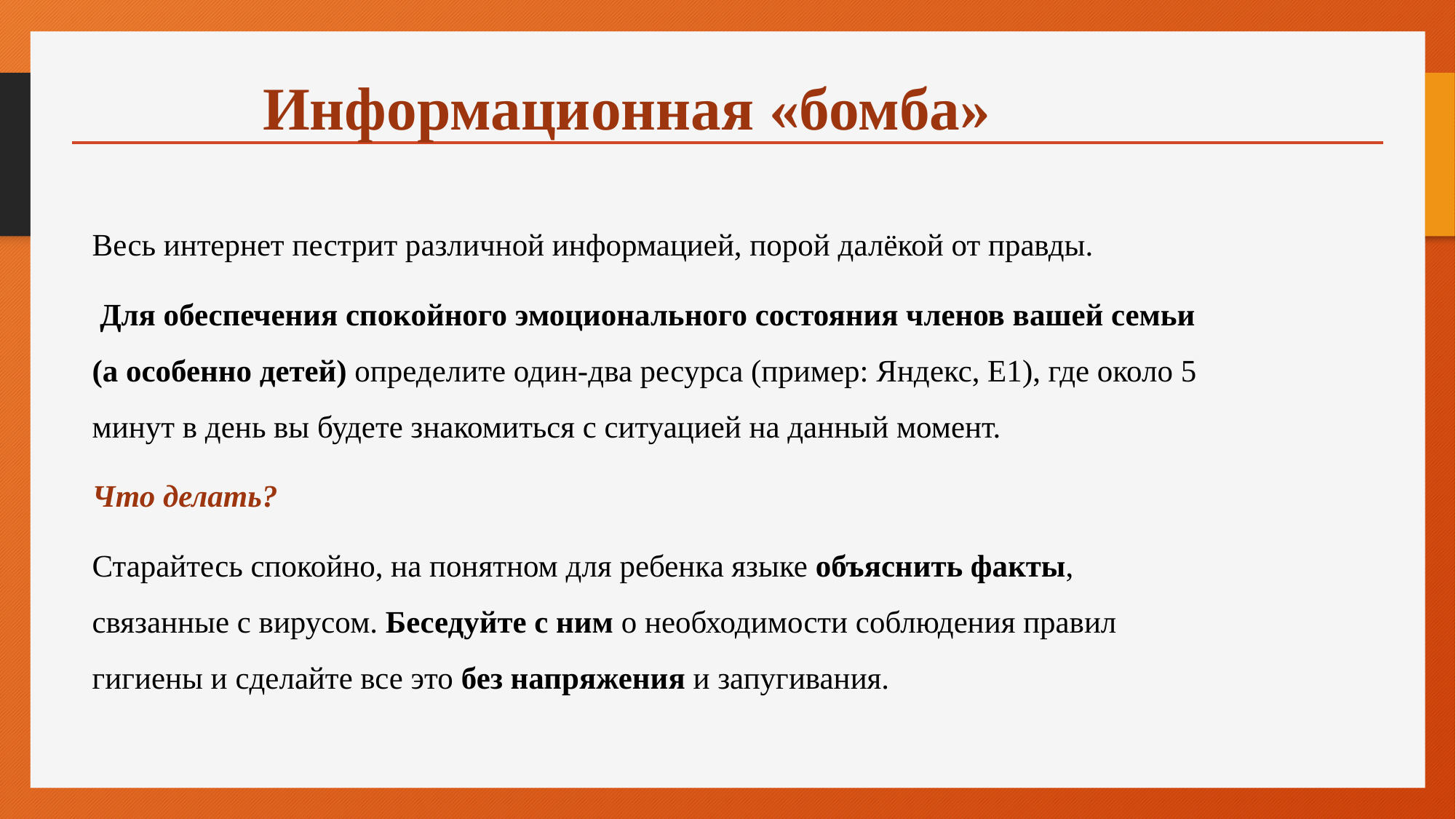

# Информационная «бомба»
Весь интернет пестрит различной информацией, порой далёкой от правды.
 Для обеспечения спокойного эмоционального состояния членов вашей семьи (а особенно детей) определите один-два ресурса (пример: Яндекс, Е1), где около 5 минут в день вы будете знакомиться с ситуацией на данный момент.
Что делать?
Старайтесь спокойно, на понятном для ребенка языке объяснить факты, связанные с вирусом. Беседуйте с ним о необходимости соблюдения правил гигиены и сделайте все это без напряжения и запугивания.